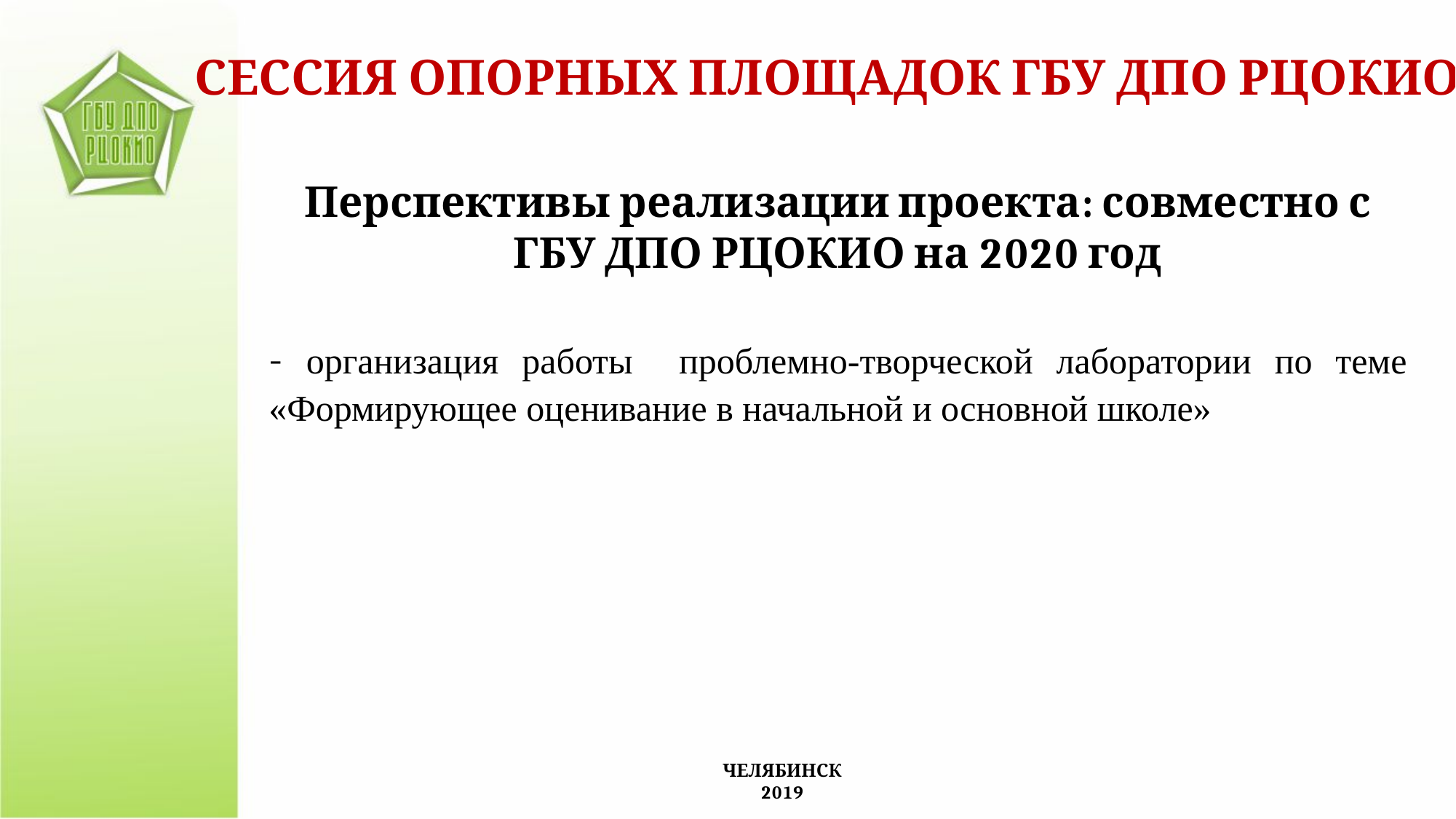

СЕССИЯ ОПОРНЫХ ПЛОЩАДОК ГБУ ДПО РЦОКИО
Перспективы реализации проекта: совместно с ГБУ ДПО РЦОКИО на 2020 год

- организация работы  проблемно-творческой лаборатории по теме «Формирующее оценивание в начальной и основной школе»

ЧЕЛЯБИНСК
2019